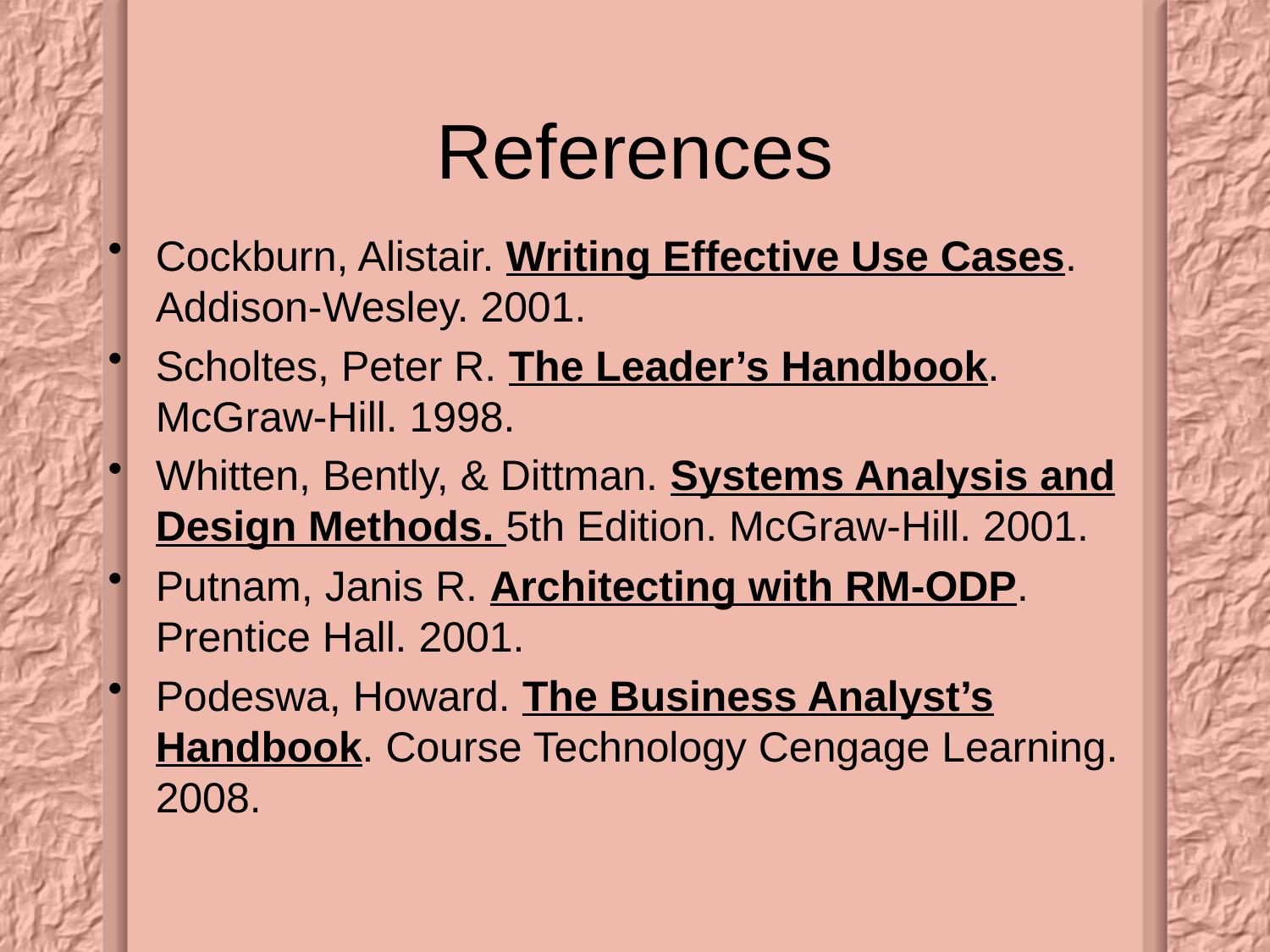

# References
Cockburn, Alistair. Writing Effective Use Cases. Addison-Wesley. 2001.
Scholtes, Peter R. The Leader’s Handbook. McGraw-Hill. 1998.
Whitten, Bently, & Dittman. Systems Analysis and Design Methods. 5th Edition. McGraw-Hill. 2001.
Putnam, Janis R. Architecting with RM-ODP. Prentice Hall. 2001.
Podeswa, Howard. The Business Analyst’s Handbook. Course Technology Cengage Learning. 2008.